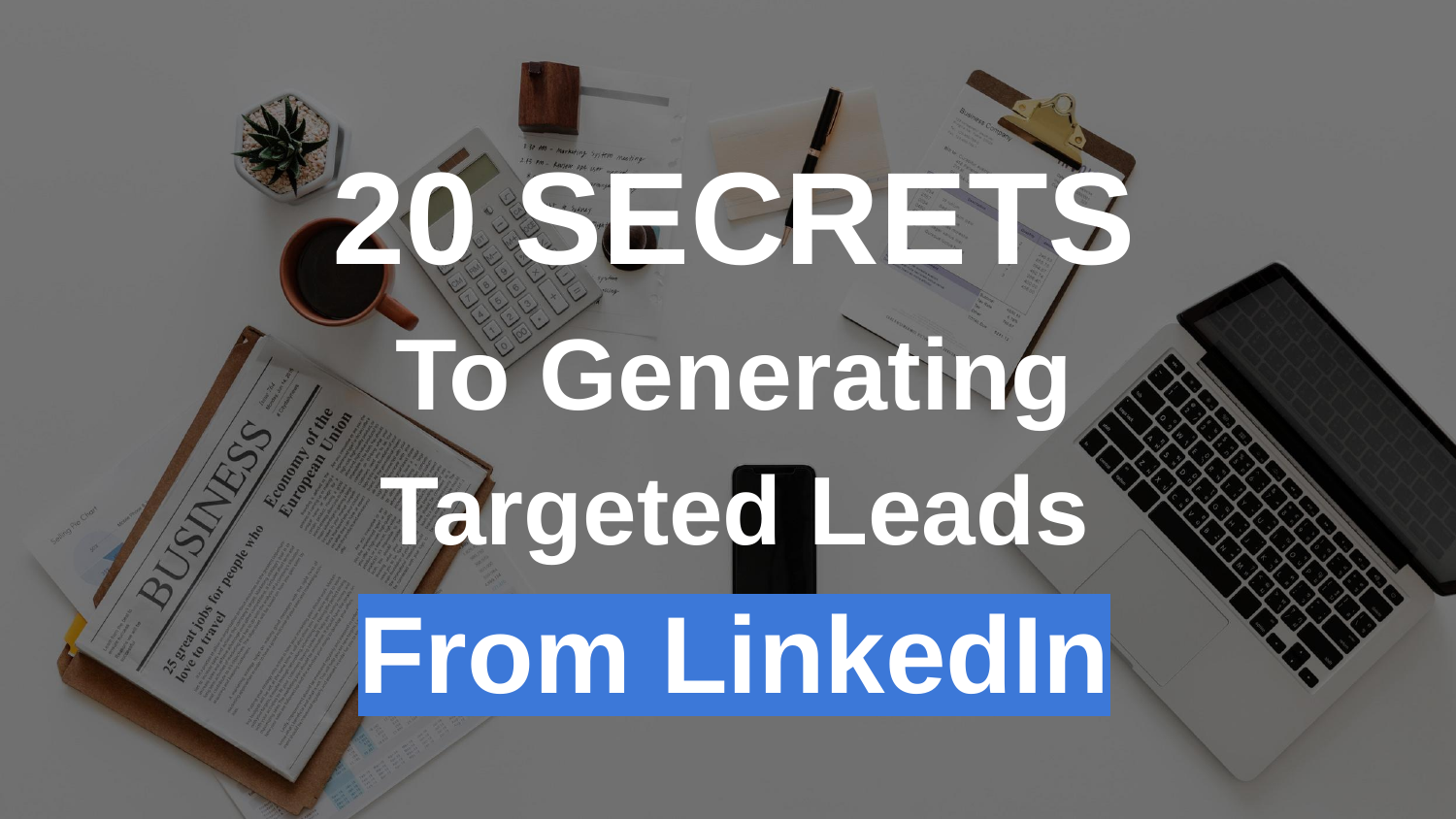

20 SECRETS
To Generating
Targeted Leads
From LinkedIn